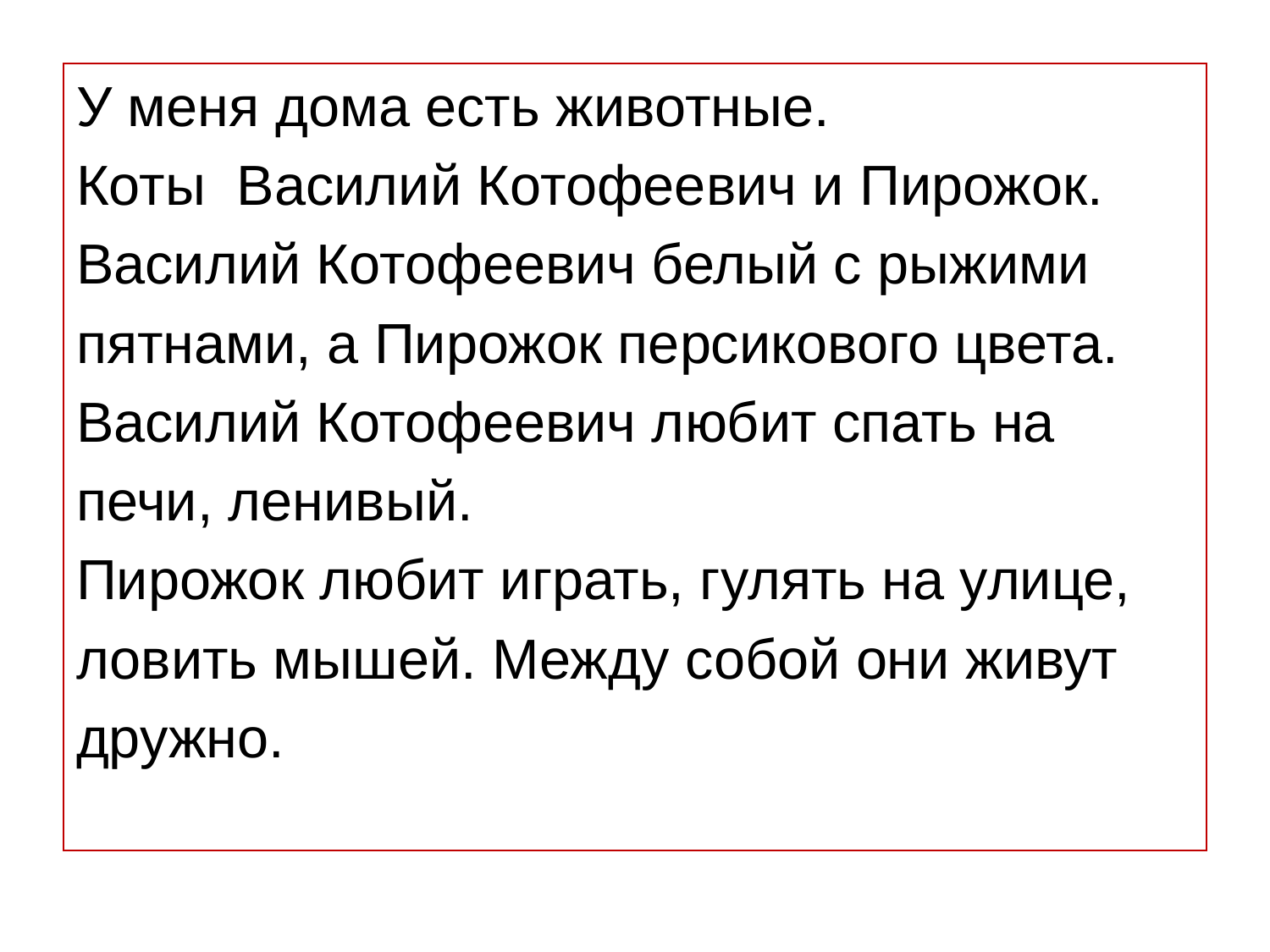

У меня дома есть животные.
Коты  Василий Котофеевич и Пирожок.
Василий Котофеевич белый с рыжими
пятнами, а Пирожок персикового цвета.
Василий Котофеевич любит спать на
печи, ленивый.
Пирожок любит играть, гулять на улице,
ловить мышей. Между собой они живут
дружно.